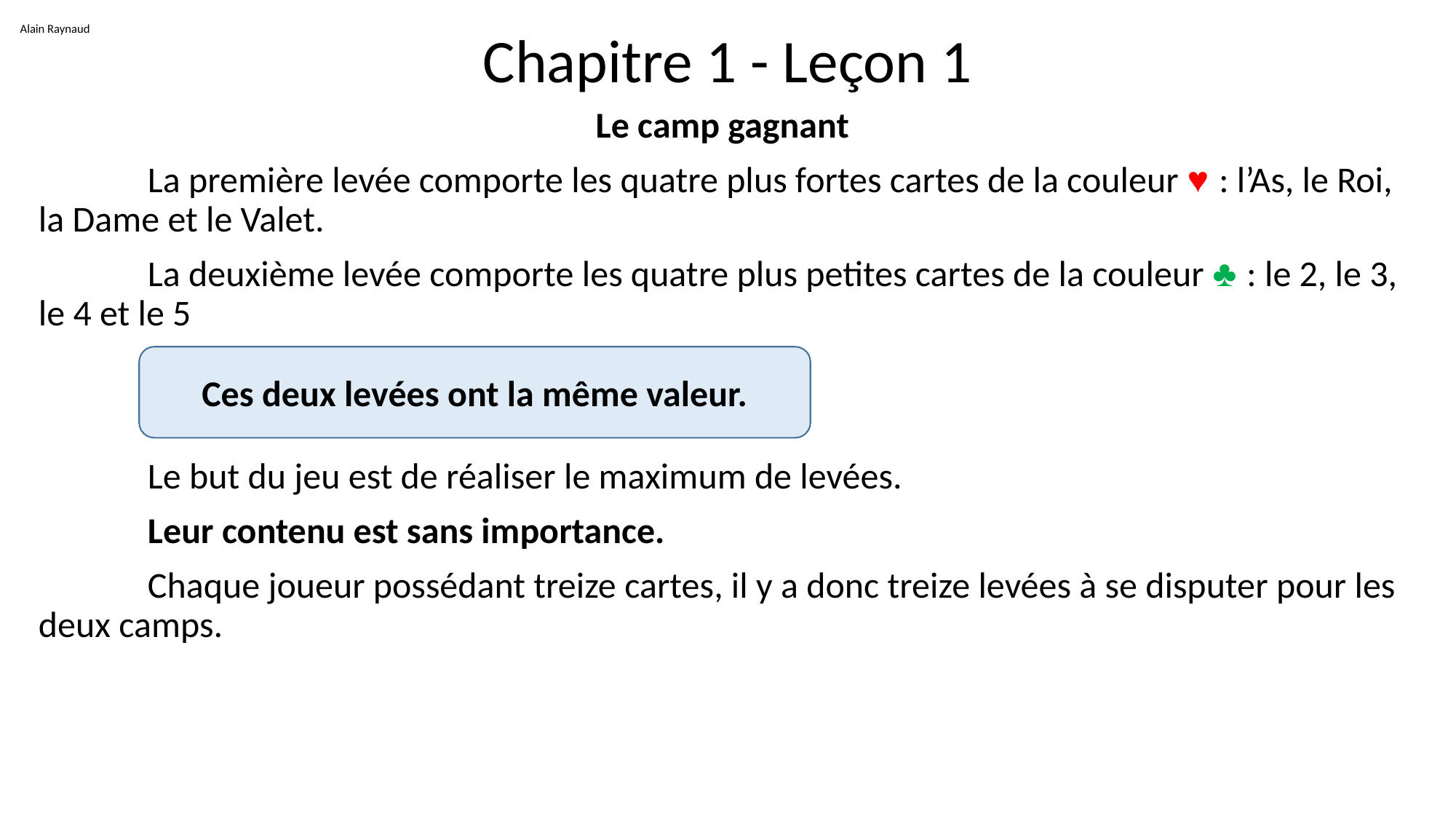

Alain Raynaud
# Chapitre 1 - Leçon 1
Le camp gagnant
	La première levée comporte les quatre plus fortes cartes de la couleur ♥ : l’As, le Roi, la Dame et le Valet.
	La deuxième levée comporte les quatre plus petites cartes de la couleur ♣ : le 2, le 3, le 4 et le 5

	Le but du jeu est de réaliser le maximum de levées.
	Leur contenu est sans importance.
	Chaque joueur possédant treize cartes, il y a donc treize levées à se disputer pour les deux camps.
Ces deux levées ont la même valeur.